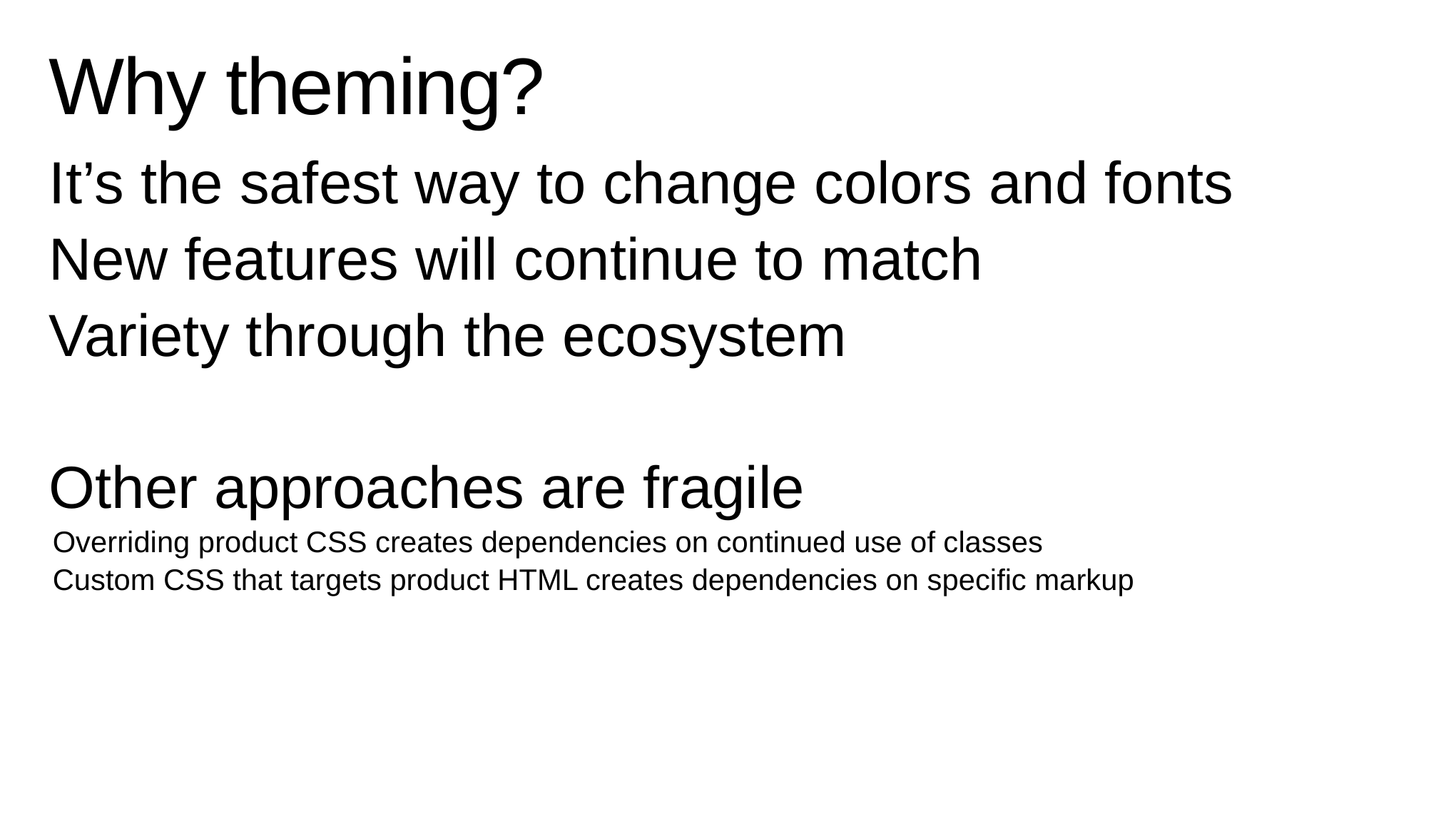

# Why theming?
It’s the safest way to change colors and fonts
New features will continue to match
Variety through the ecosystem

Other approaches are fragile
Overriding product CSS creates dependencies on continued use of classes
Custom CSS that targets product HTML creates dependencies on specific markup